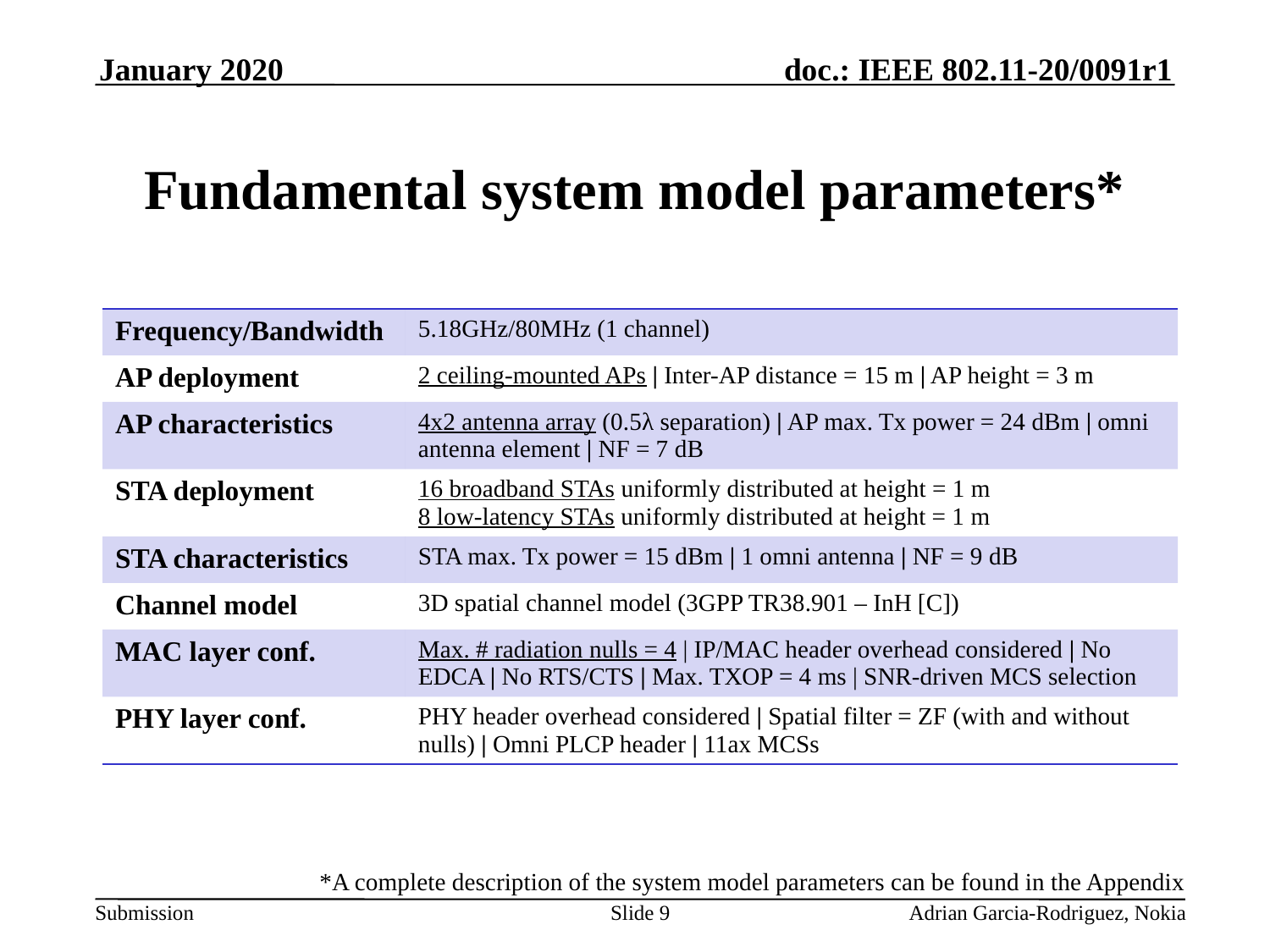

January 2020
# Fundamental system model parameters*
| Frequency/Bandwidth | 5.18GHz/80MHz (1 channel) |
| --- | --- |
| AP deployment | 2 ceiling-mounted APs | Inter-AP distance = 15 m | AP height = 3 m |
| AP characteristics | 4x2 antenna array (0.5λ separation) | AP max. Tx power = 24 dBm | omni antenna element | NF = 7 dB |
| STA deployment | 16 broadband STAs uniformly distributed at height = 1 m 8 low-latency STAs uniformly distributed at height = 1 m |
| STA characteristics | STA max. Tx power = 15 dBm | 1 omni antenna | NF = 9 dB |
| Channel model | 3D spatial channel model (3GPP TR38.901 – InH [C]) |
| MAC layer conf. | Max. # radiation nulls = 4 | IP/MAC header overhead considered | No EDCA | No RTS/CTS | Max. TXOP = 4 ms | SNR-driven MCS selection |
| PHY layer conf. | PHY header overhead considered | Spatial filter = ZF (with and without nulls) | Omni PLCP header | 11ax MCSs |
*A complete description of the system model parameters can be found in the Appendix
Slide 9
Adrian Garcia-Rodriguez, Nokia